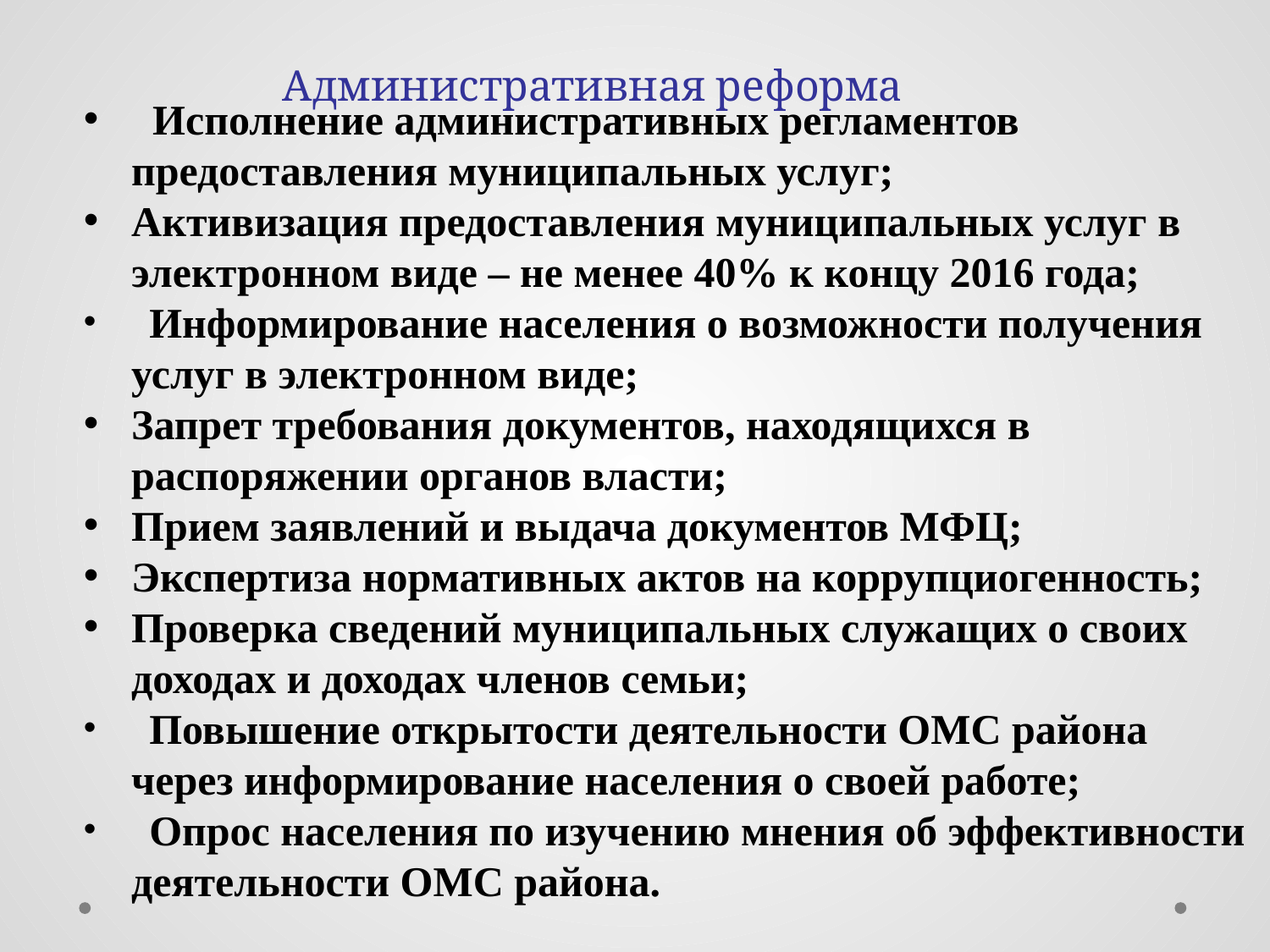

# Административная реформа
  Исполнение административных регламентов предоставления муниципальных услуг;
Активизация предоставления муниципальных услуг в электронном виде – не менее 40% к концу 2016 года;
  Информирование населения о возможности получения услуг в электронном виде;
Запрет требования документов, находящихся в распоряжении органов власти;
Прием заявлений и выдача документов МФЦ;
Экспертиза нормативных актов на коррупциогенность;
Проверка сведений муниципальных служащих о своих доходах и доходах членов семьи;
  Повышение открытости деятельности ОМС района через информирование населения о своей работе;
  Опрос населения по изучению мнения об эффективности деятельности ОМС района.